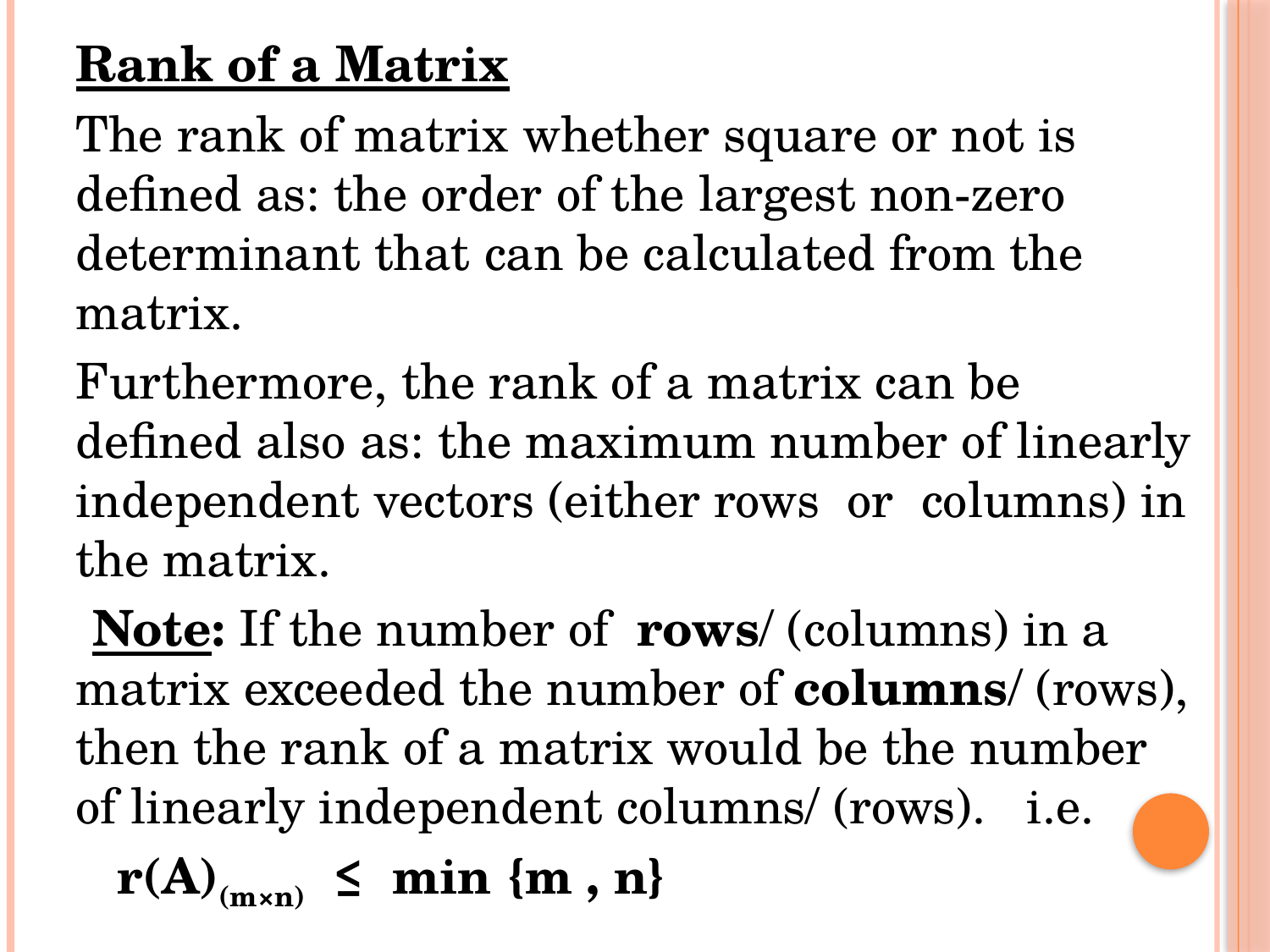

Rank of a Matrix
The rank of matrix whether square or not is defined as: the order of the largest non-zero determinant that can be calculated from the matrix.
Furthermore, the rank of a matrix can be defined also as: the maximum number of linearly independent vectors (either rows  or  columns) in the matrix.
 Note: If the number of  rows/ (columns) in a matrix exceeded the number of columns/ (rows), then the rank of a matrix would be the number of linearly independent columns/ (rows).   i.e.
   r(A)(m×n)  ≤  min {m , n}